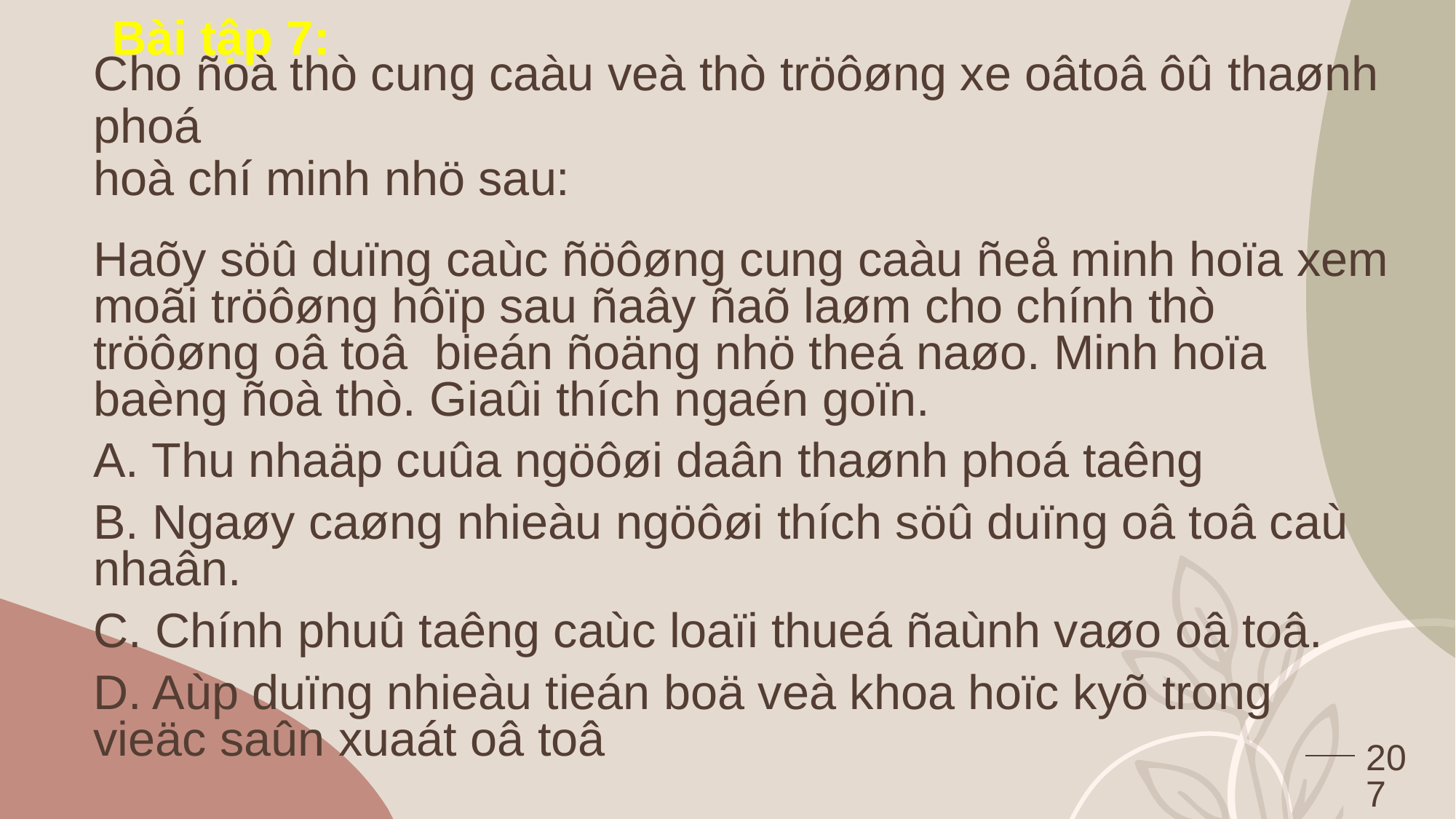

Bài tập 7:
# Cho ñoà thò cung caàu veà thò tröôøng xe oâtoâ ôû thaønh phoá hoà chí minh nhö sau:
Haõy söû duïng caùc ñöôøng cung caàu ñeå minh hoïa xem moãi tröôøng hôïp sau ñaây ñaõ laøm cho chính thò tröôøng oâ toâ  bieán ñoäng nhö theá naøo. Minh hoïa baèng ñoà thò. Giaûi thích ngaén goïn.
A. Thu nhaäp cuûa ngöôøi daân thaønh phoá taêng
B. Ngaøy caøng nhieàu ngöôøi thích söû duïng oâ toâ caù nhaân.
C. Chính phuû taêng caùc loaïi thueá ñaùnh vaøo oâ toâ.
D. Aùp duïng nhieàu tieán boä veà khoa hoïc kyõ trong vieäc saûn xuaát oâ toâ
207